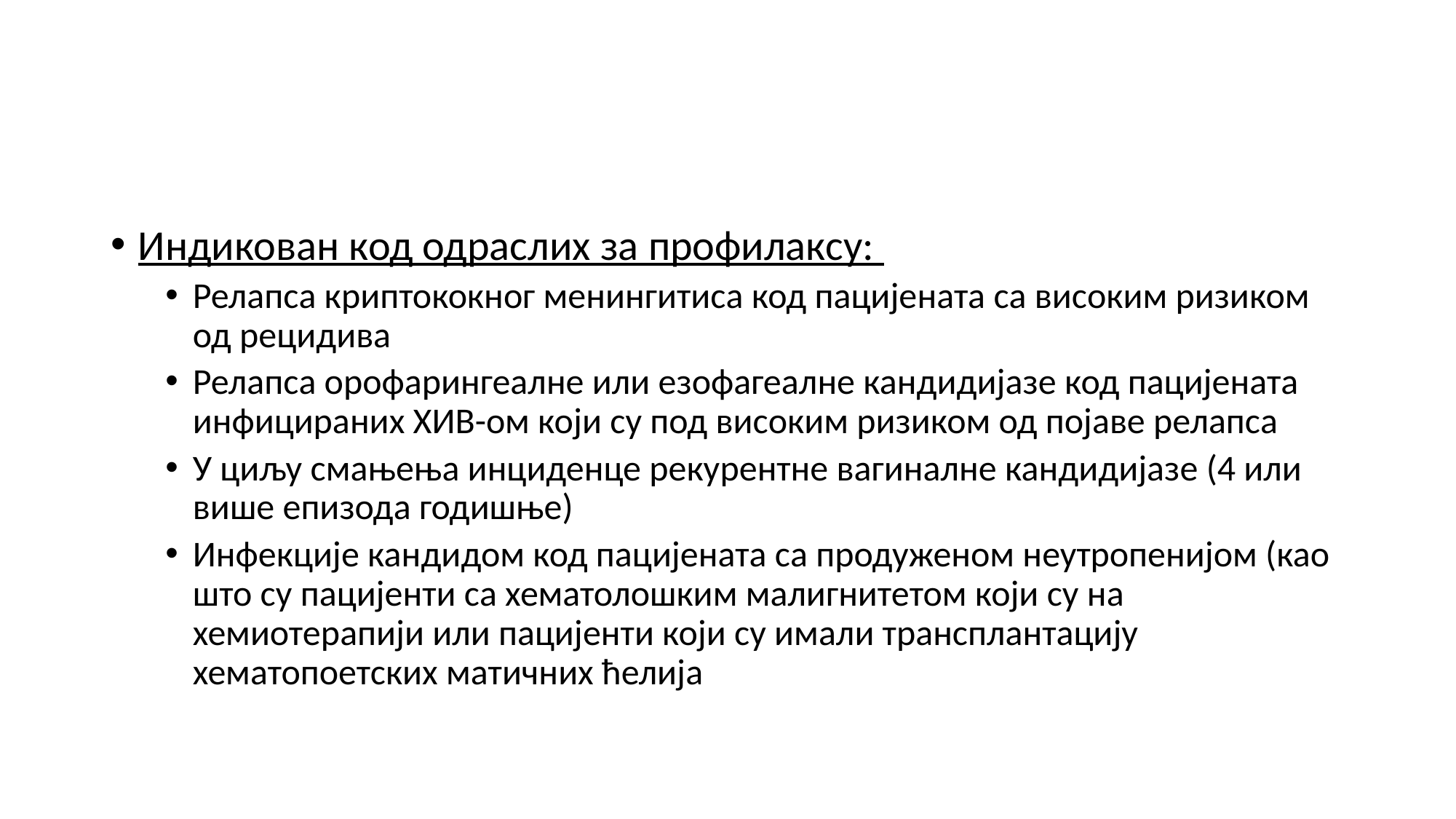

#
Индикован код одраслих за профилаксу:
Релапса криптококног менингитиса код пацијената са високим ризиком од рецидива
Релапса орофарингеалне или езофагеалне кандидијазе код пацијената инфицираних ХИВ-ом који су под високим ризиком од појаве релапса
У циљу смањења инциденце рекурентне вагиналне кандидијазе (4 или више епизода годишње)
Инфекције кандидом код пацијената са продуженом неутропенијом (као што су пацијенти са хематолошким малигнитетом који су на хемиотерапији или пацијенти који су имали трансплантацију хематопоетских матичних ћелија